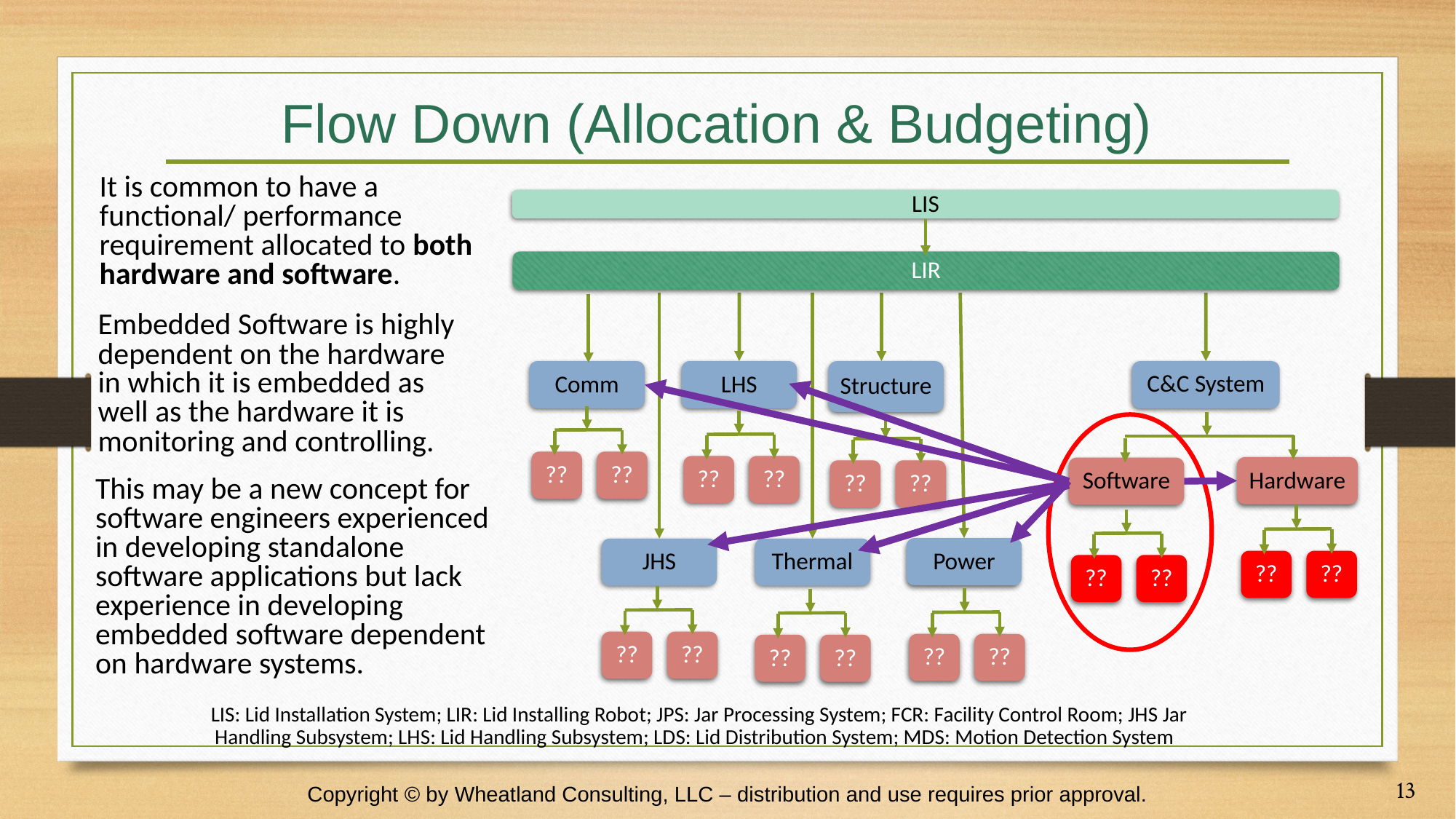

# Flow Down (Allocation & Budgeting)
It is common to have a functional/ performance requirement allocated to both hardware and software.
LIS
LIR
Embedded Software is highly dependent on the hardware in which it is embedded as well as the hardware it is monitoring and controlling.
Comm
LHS
Structure
C&C System

??
??
??
??
??
??
Hardware
Software
This may be a new concept for software engineers experienced in developing standalone software applications but lack experience in developing embedded software dependent on hardware systems.
??
??
??
??
Power
JHS
Thermal
??
??
??
??
??
??
LIS: Lid Installation System; LIR: Lid Installing Robot; JPS: Jar Processing System; FCR: Facility Control Room; JHS Jar Handling Subsystem; LHS: Lid Handling Subsystem; LDS: Lid Distribution System; MDS: Motion Detection System
Copyright © by Wheatland Consulting, LLC – distribution and use requires prior approval.
13